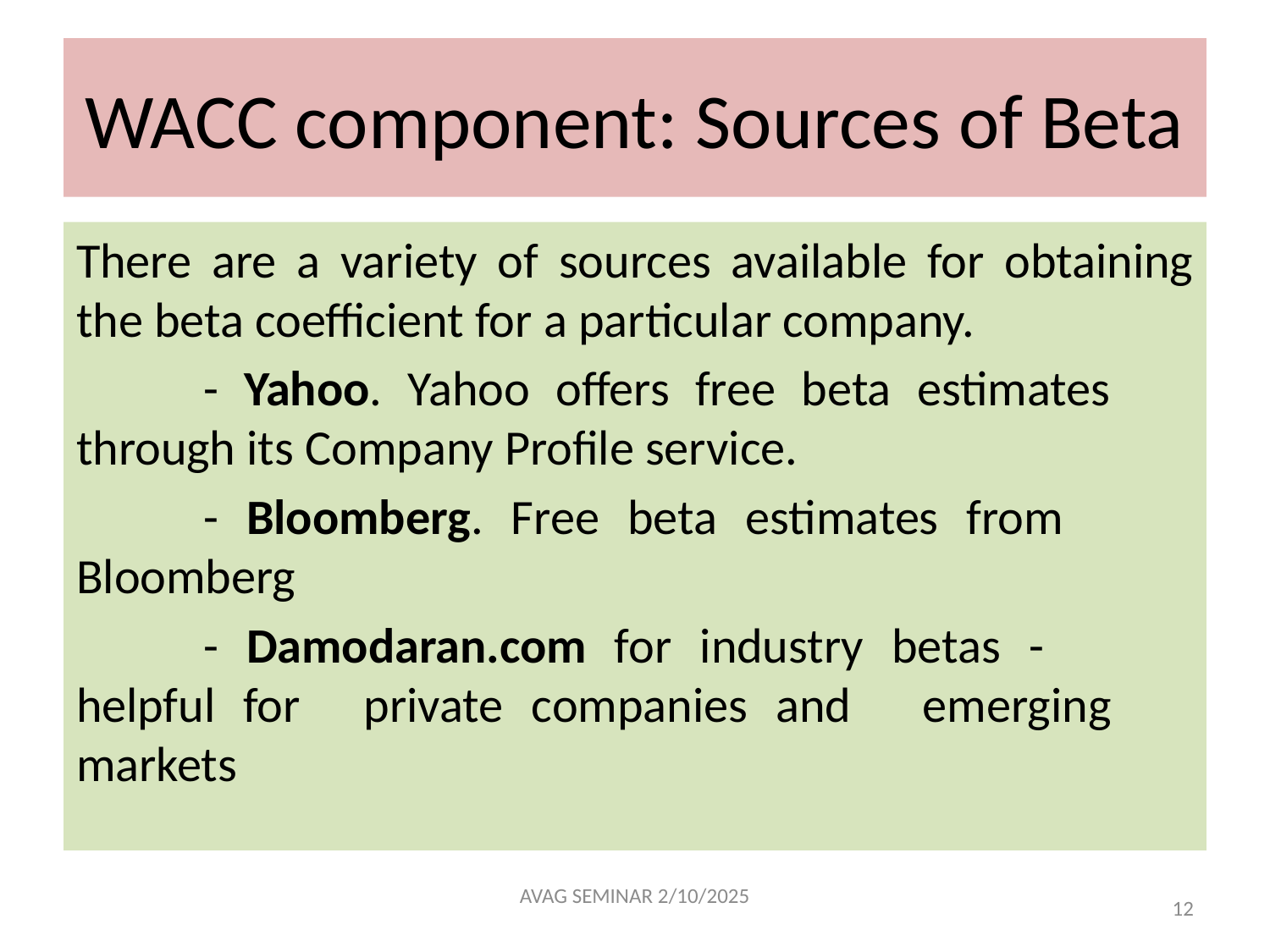

# WACC component: Sources of Beta
There are a variety of sources available for obtaining the beta coefficient for a particular company.
	- Yahoo. Yahoo offers free beta estimates 	through its Company Profile service.
	- Bloomberg. Free beta estimates from 	Bloomberg
	- Damodaran.com for industry betas - 	helpful for 	private companies and 	emerging 	markets
AVAG SEMINAR 2/10/2025

12